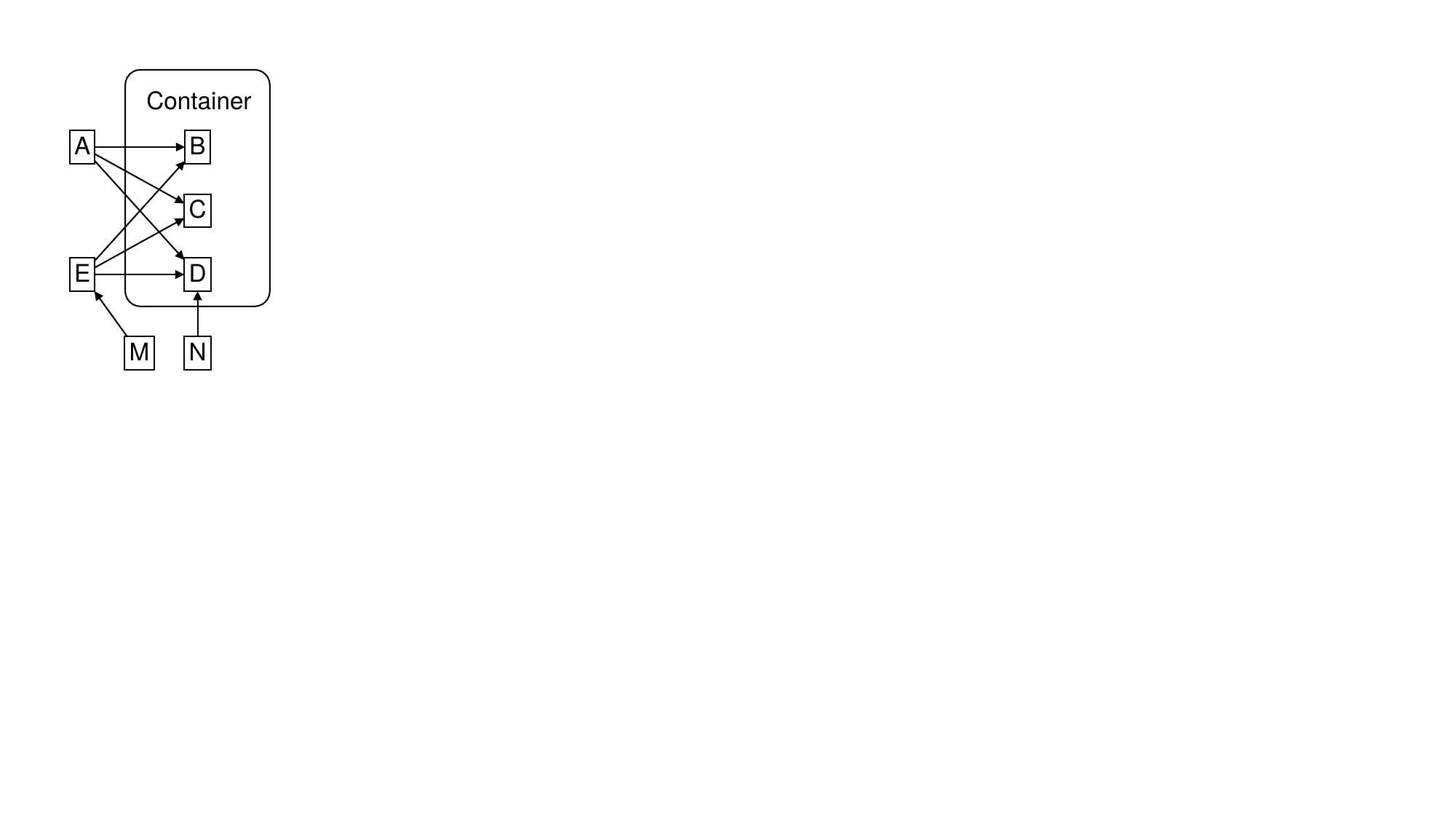

Container
A
B
C
E
D
M
N